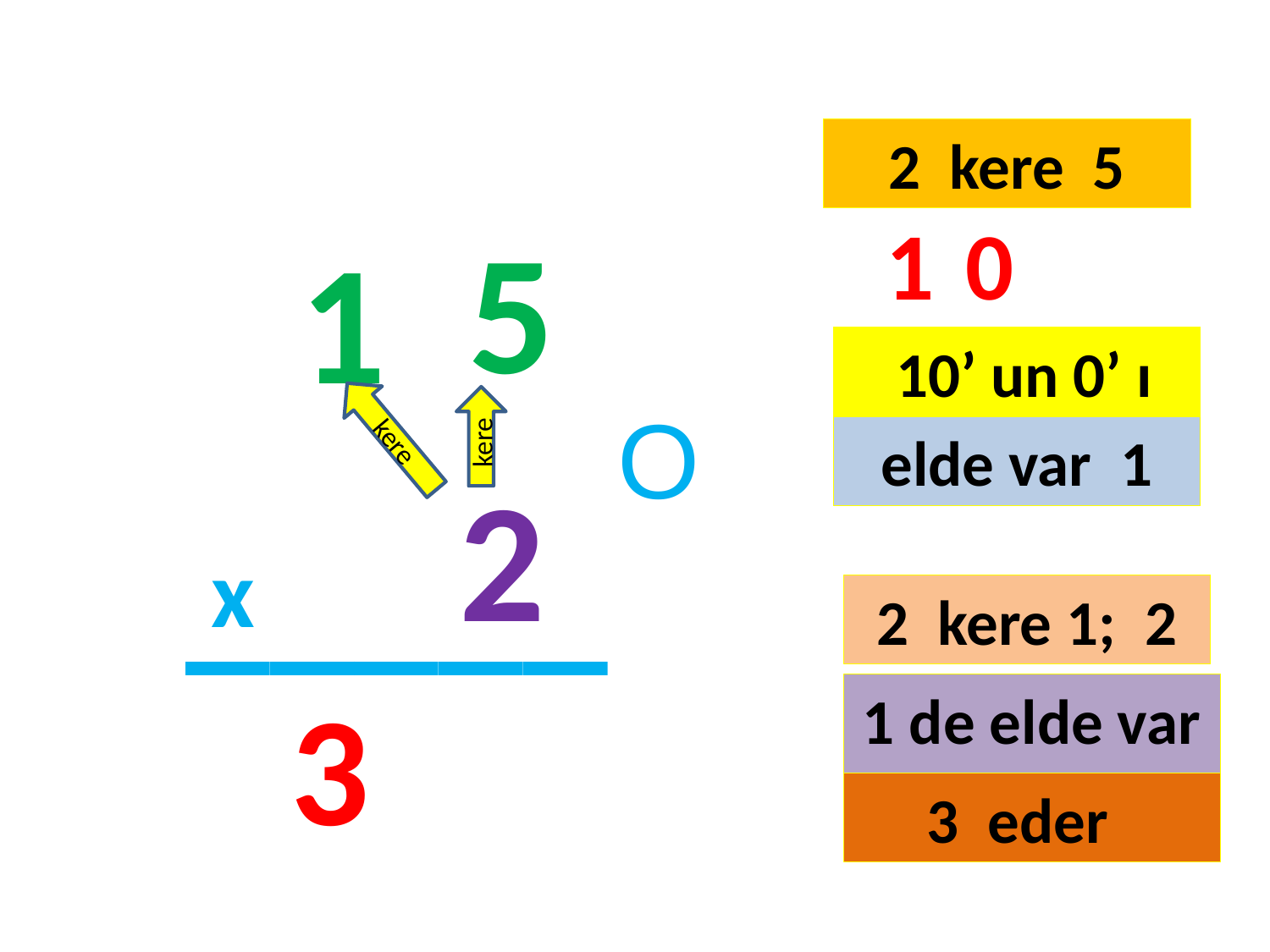

2  kere  5
5
1
0
1
#

 10’ un 0’ ı
kere
kere
O
elde var  1

2
_____

x
2  kere 1;  2
3
1 de elde var
3  eder